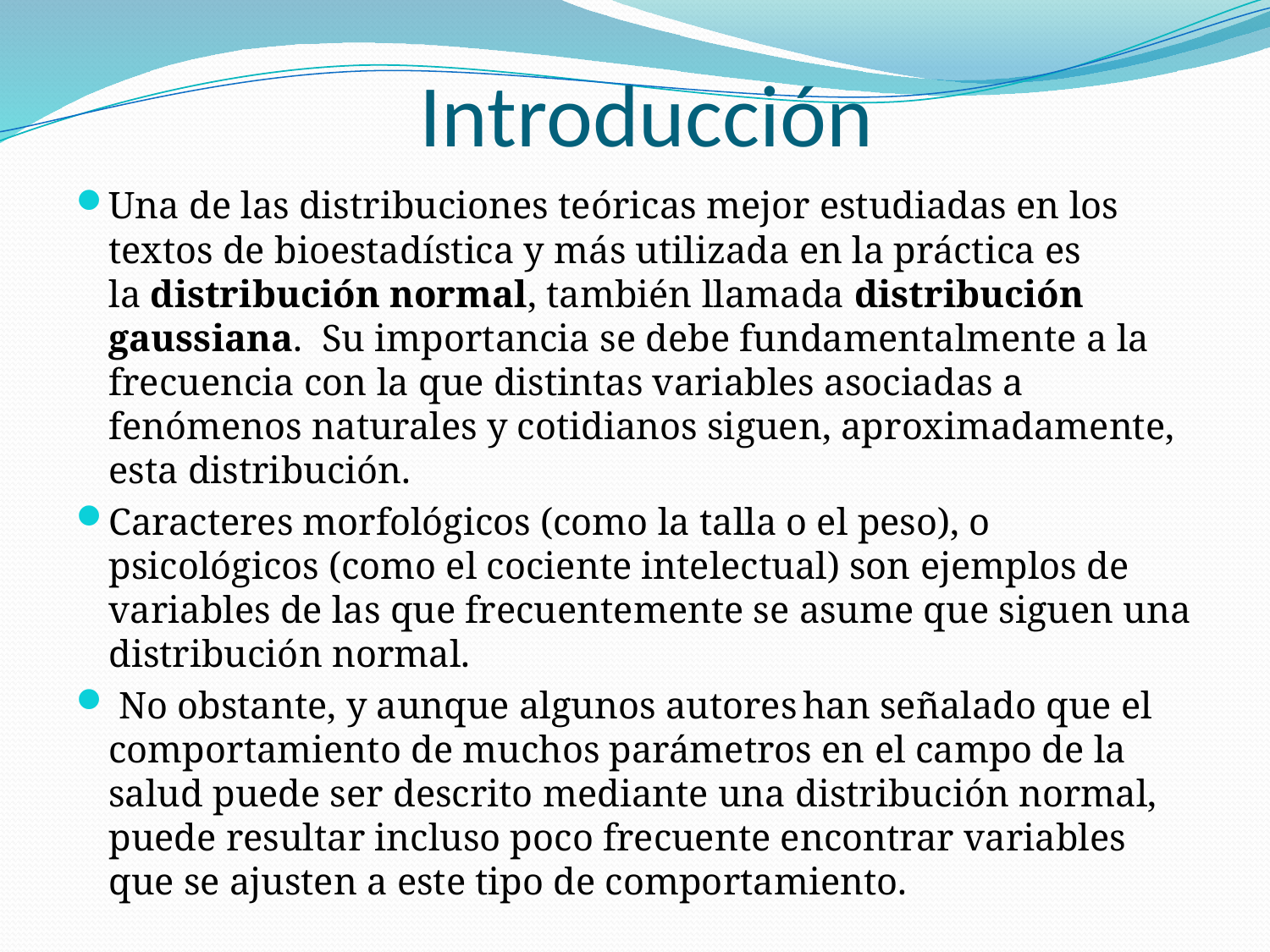

# Introducción
Una de las distribuciones teóricas mejor estudiadas en los textos de bioestadística y más utilizada en la práctica es la distribución normal, también llamada distribución gaussiana.  Su importancia se debe fundamentalmente a la frecuencia con la que distintas variables asociadas a fenómenos naturales y cotidianos siguen, aproximadamente, esta distribución.
Caracteres morfológicos (como la talla o el peso), o psicológicos (como el cociente intelectual) son ejemplos de variables de las que frecuentemente se asume que siguen una distribución normal.
 No obstante, y aunque algunos autores han señalado que el comportamiento de muchos parámetros en el campo de la salud puede ser descrito mediante una distribución normal, puede resultar incluso poco frecuente encontrar variables que se ajusten a este tipo de comportamiento.